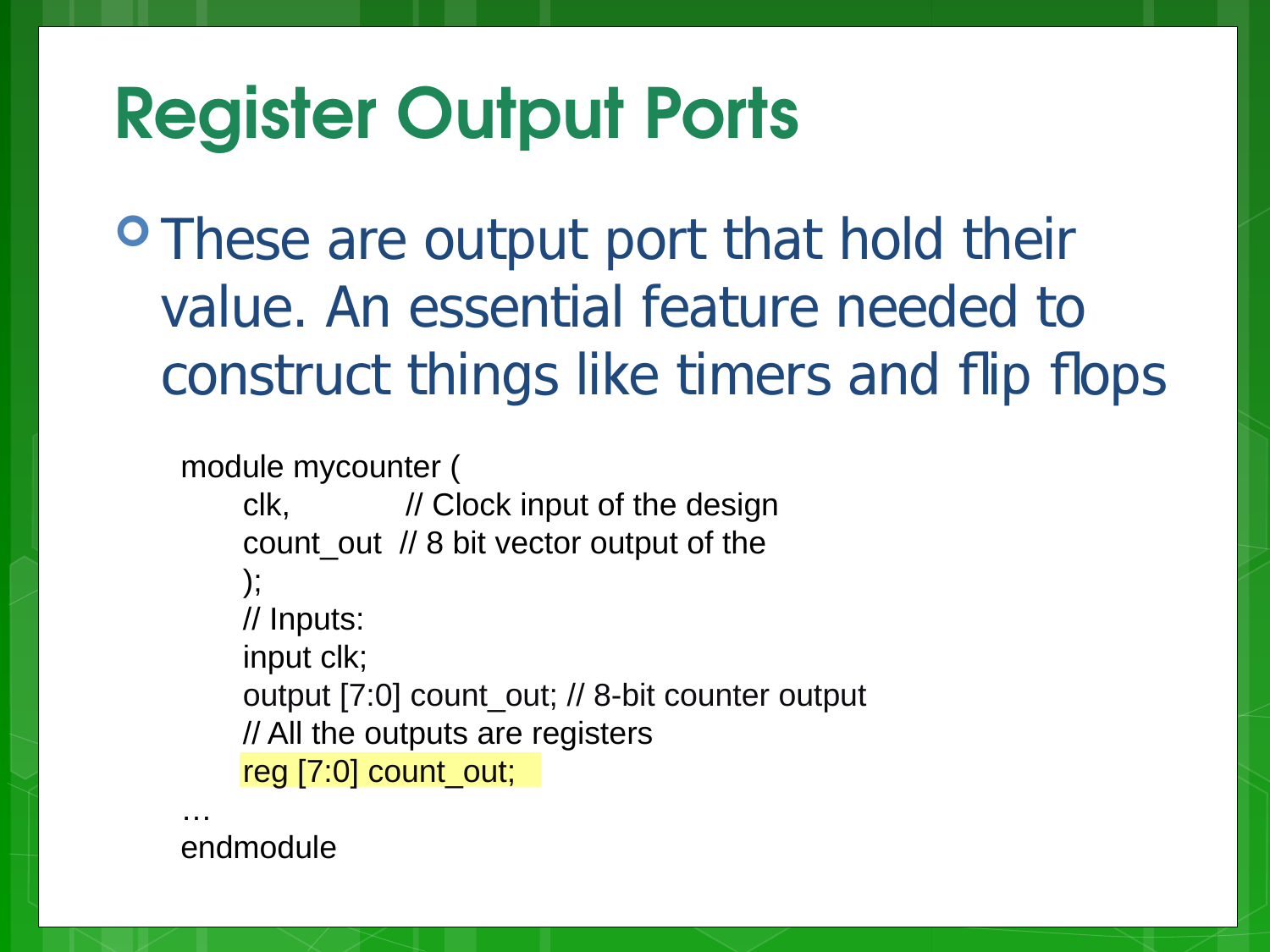

# Register Output Ports
These are output port that hold their value. An essential feature needed to construct things like timers and flip flops
module mycounter (
       clk,             // Clock input of the design
       count_out  // 8 bit vector output of the
       );
       // Inputs:
       input clk;
       output [7:0] count_out; // 8-bit counter output
       // All the outputs are registers
       reg [7:0] count_out;
…
endmodule